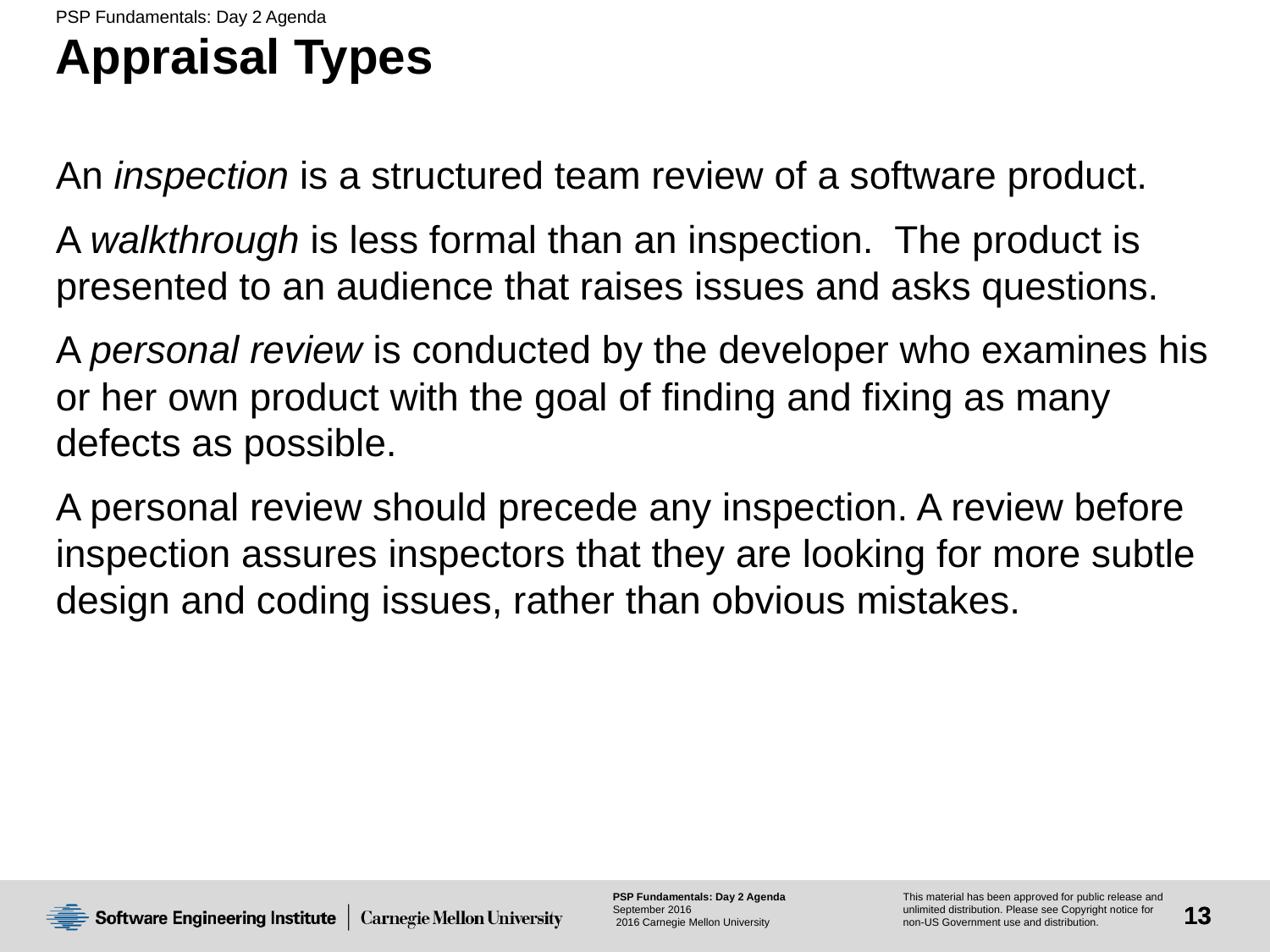

# Appraisal Types
An inspection is a structured team review of a software product.
A walkthrough is less formal than an inspection.  The product is presented to an audience that raises issues and asks questions.
A personal review is conducted by the developer who examines his or her own product with the goal of finding and fixing as many defects as possible.
A personal review should precede any inspection. A review before inspection assures inspectors that they are looking for more subtle design and coding issues, rather than obvious mistakes.